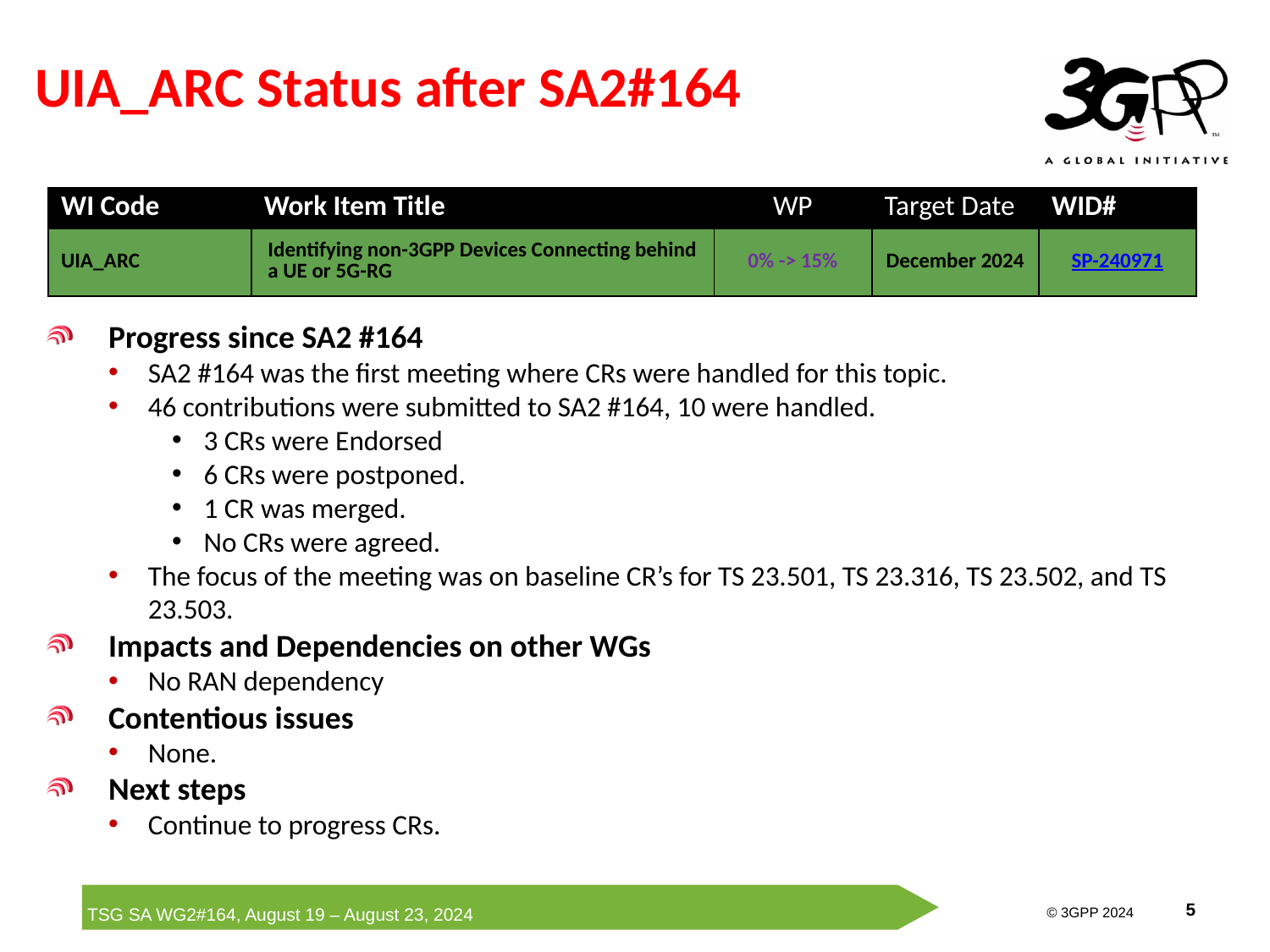

# UIA_ARC Status after SA2#164
| WI Code | Work Item Title | WP | Target Date | WID# |
| --- | --- | --- | --- | --- |
| UIA\_ARC | Identifying non-3GPP Devices Connecting behind a UE or 5G-RG | 0% -> 15% | December 2024 | SP-240971 |
Progress since SA2 #164
SA2 #164 was the first meeting where CRs were handled for this topic.
46 contributions were submitted to SA2 #164, 10 were handled.
3 CRs were Endorsed
6 CRs were postponed.
1 CR was merged.
No CRs were agreed.
The focus of the meeting was on baseline CR’s for TS 23.501, TS 23.316, TS 23.502, and TS 23.503.
Impacts and Dependencies on other WGs
No RAN dependency
Contentious issues
None.
Next steps
Continue to progress CRs.